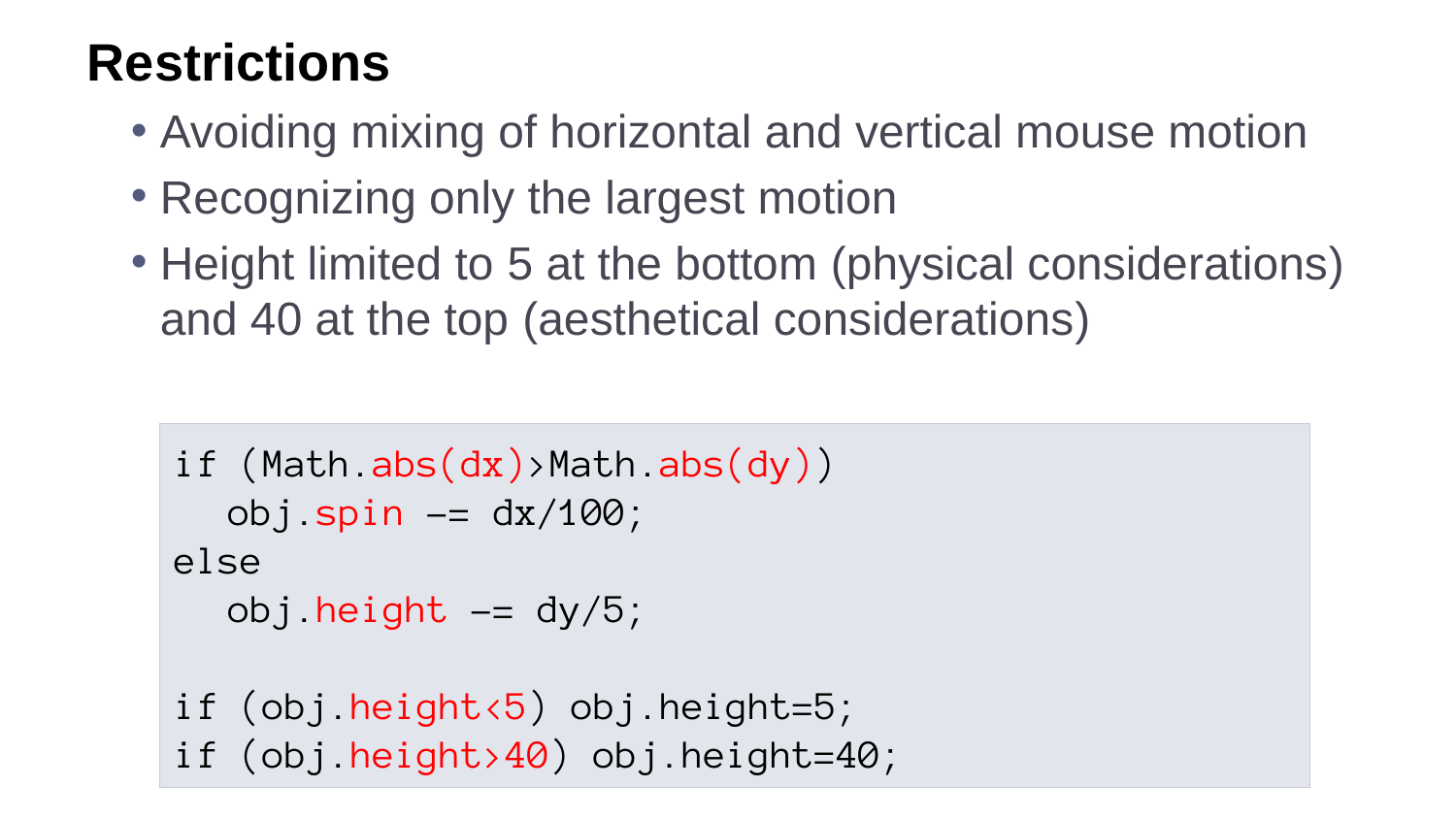

Restrictions
Avoiding mixing of horizontal and vertical mouse motion
Recognizing only the largest motion
Height limited to 5 at the bottom (physical considerations) and 40 at the top (aesthetical considerations)
if (Math.abs(dx)>Math.abs(dy))
	obj.spin -= dx/100;
else
	obj.height -= dy/5;

if (obj.height<5) obj.height=5;
if (obj.height>40) obj.height=40;